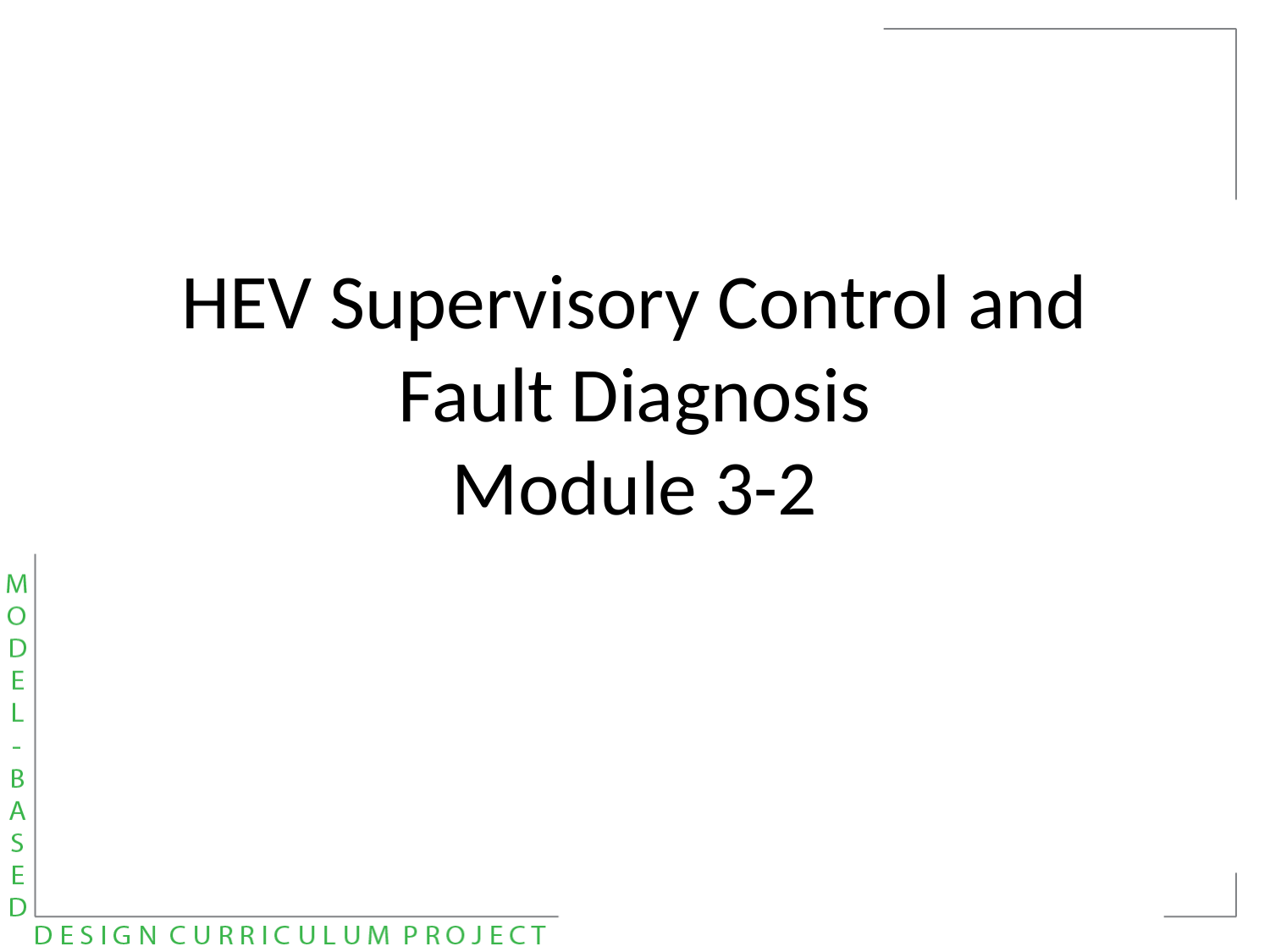

HEV Supervisory Control and Fault Diagnosis
Module 3-2